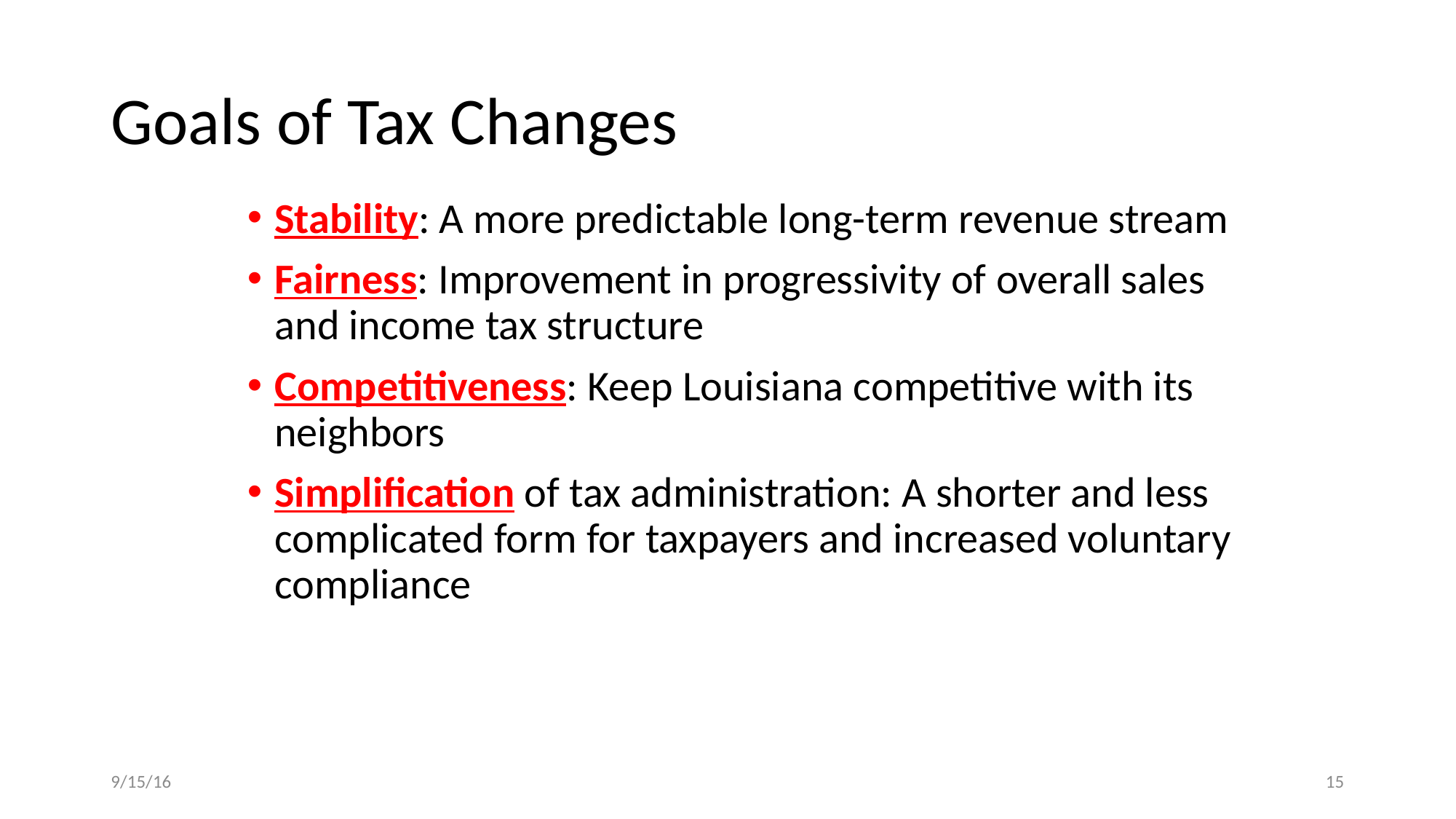

# Goals of Tax Changes
Stability: A more predictable long-term revenue stream
Fairness: Improvement in progressivity of overall sales and income tax structure
Competitiveness: Keep Louisiana competitive with its neighbors
Simplification of tax administration: A shorter and less complicated form for taxpayers and increased voluntary compliance
9/15/16
15